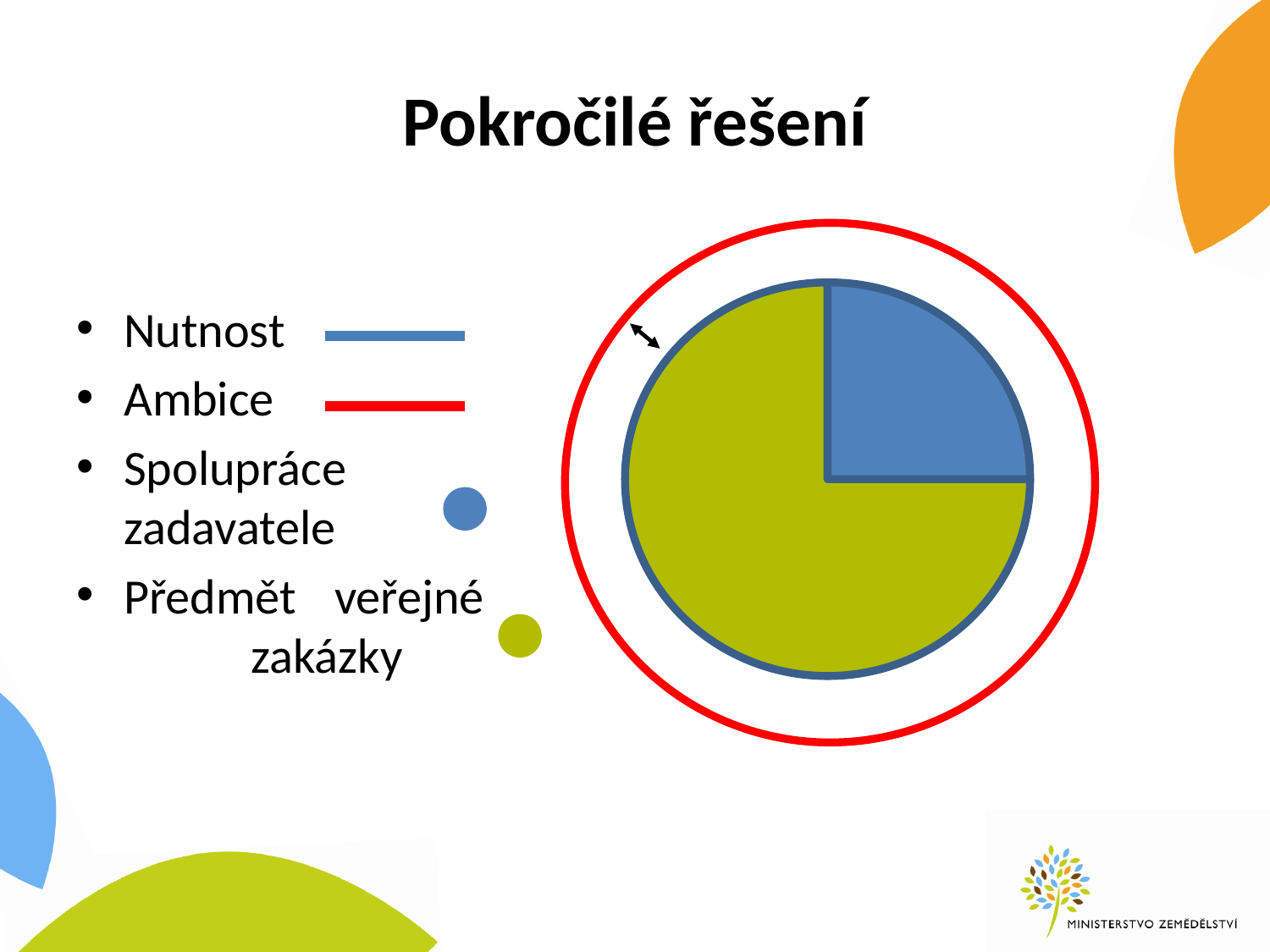

# Pokročilé řešení

Nutnost
Ambice
Spolupráce 						zadavatele
Předmět veřejné 							zakázky